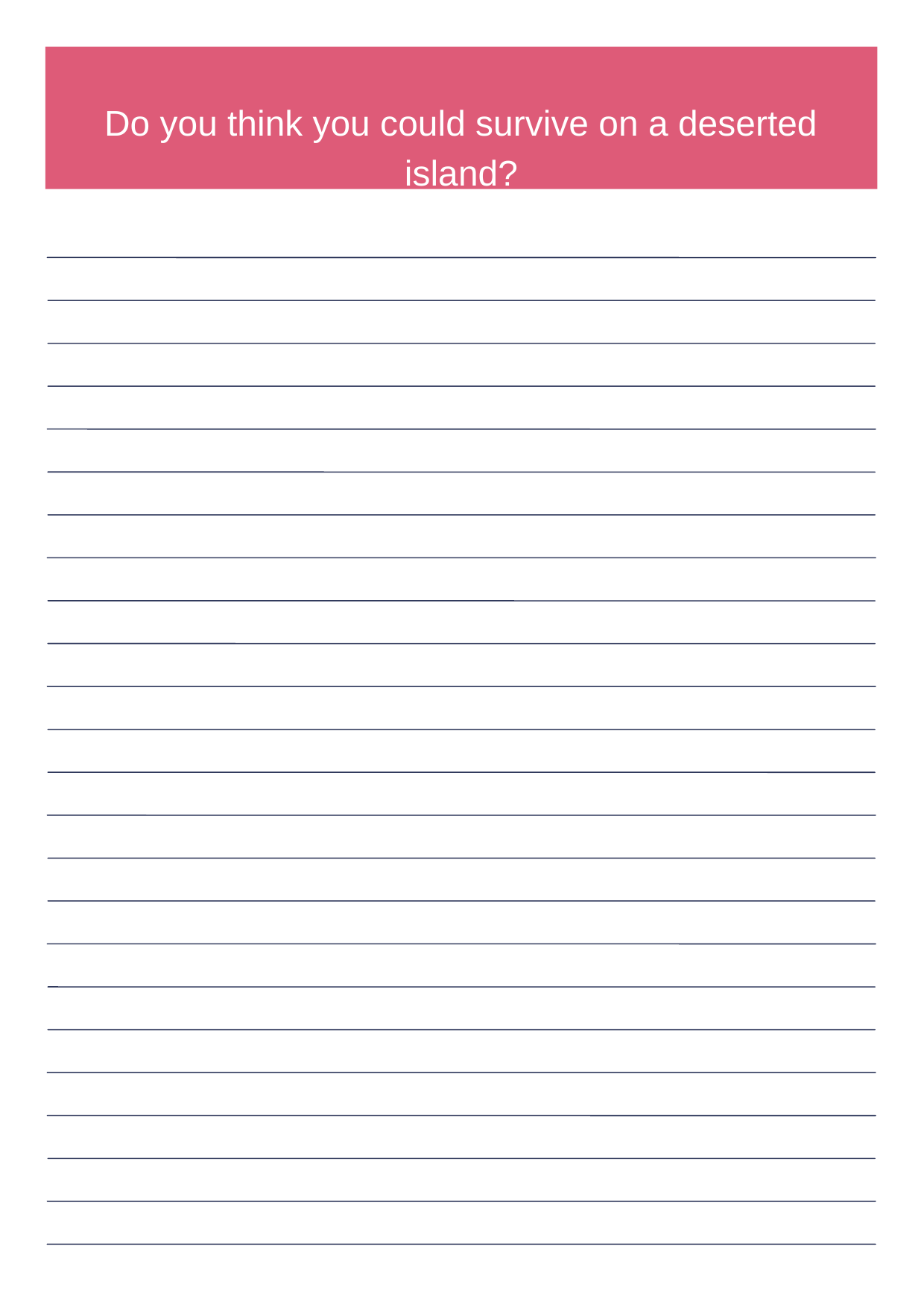

Do you think you could survive on a deserted island?